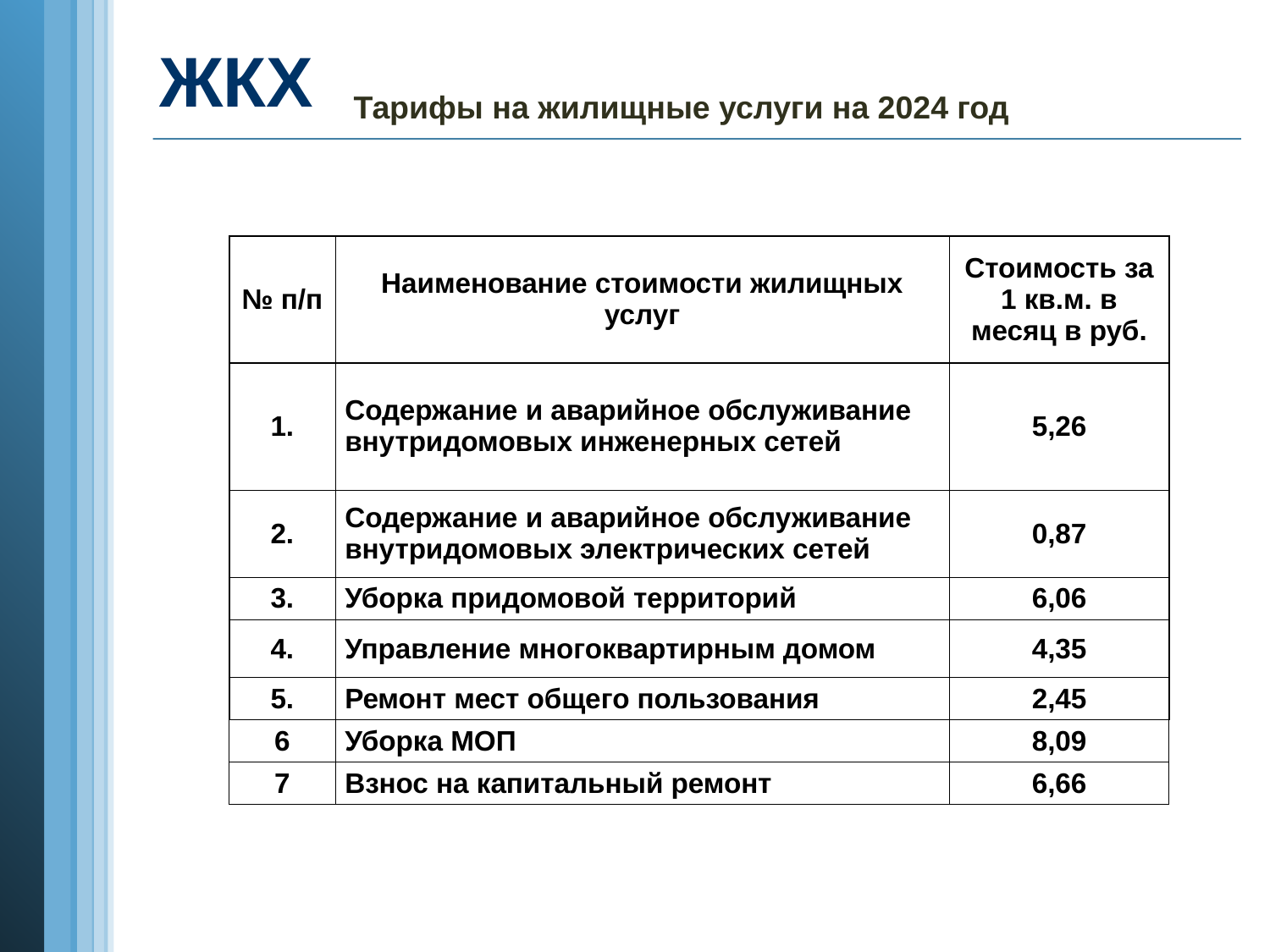

# ЖКХ
Тарифы на жилищные услуги на 2024 год
| № п/п | Наименование стоимости жилищных услуг | Стоимость за 1 кв.м. в месяц в руб. |
| --- | --- | --- |
| 1. | Содержание и аварийное обслуживание внутридомовых инженерных сетей | 5,26 |
| 2. | Содержание и аварийное обслуживание внутридомовых электрических сетей | 0,87 |
| 3. | Уборка придомовой территорий | 6,06 |
| 4. | Управление многоквартирным домом | 4,35 |
| 5. | Ремонт мест общего пользования | 2,45 |
| 6 | Уборка МОП | 8,09 |
| 7 | Взнос на капитальный ремонт | 6,66 |